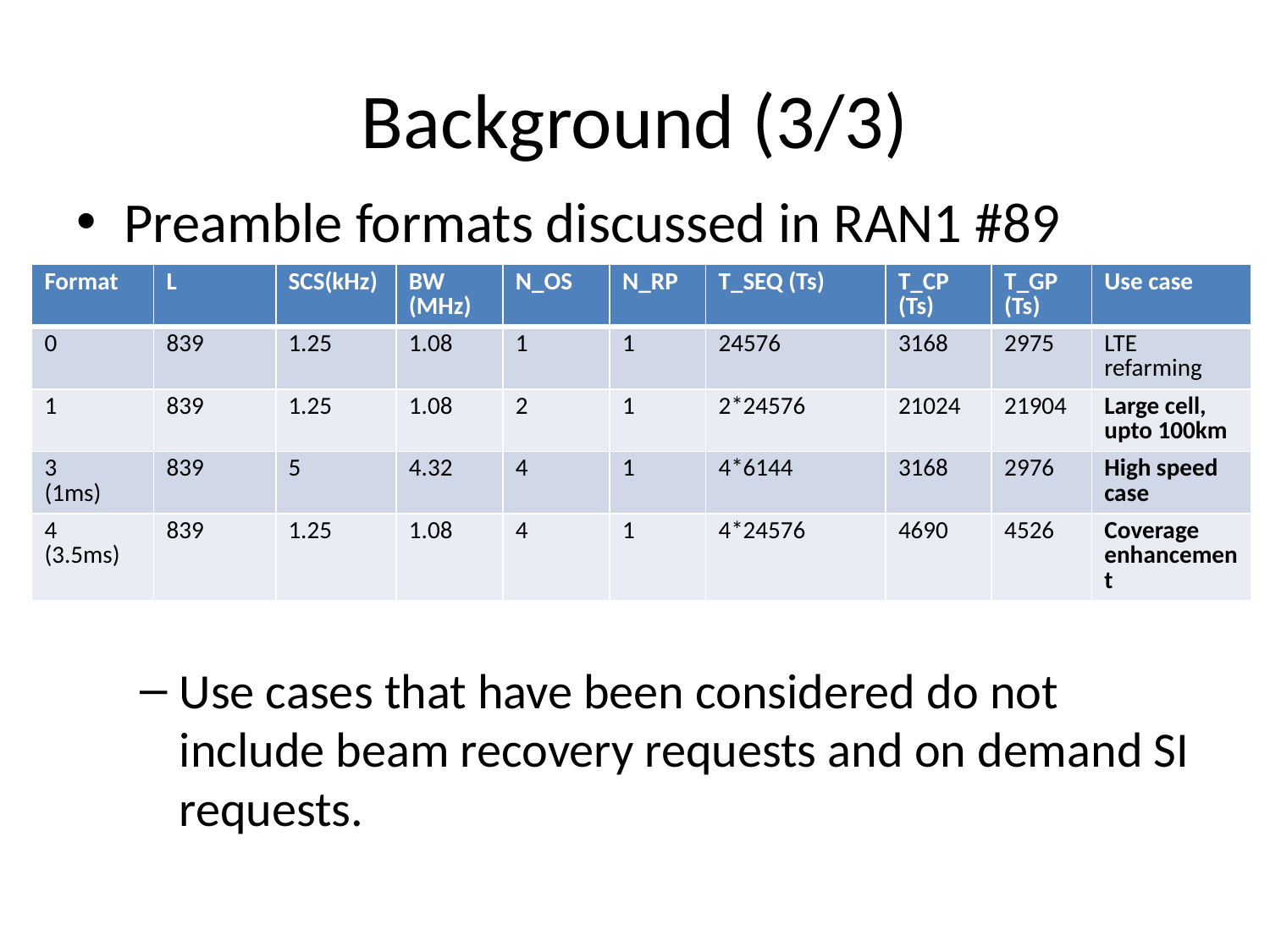

# Background (3/3)
Preamble formats discussed in RAN1 #89

Use cases that have been considered do not include beam recovery requests and on demand SI requests.
| Format | L | SCS(kHz) | BW (MHz) | N\_OS | N\_RP | T\_SEQ (Ts) | T\_CP (Ts) | T\_GP (Ts) | Use case |
| --- | --- | --- | --- | --- | --- | --- | --- | --- | --- |
| 0 | 839 | 1.25 | 1.08 | 1 | 1 | 24576 | 3168 | 2975 | LTE refarming |
| 1 | 839 | 1.25 | 1.08 | 2 | 1 | 2\*24576 | 21024 | 21904 | Large cell, upto 100km |
| 3 (1ms) | 839 | 5 | 4.32 | 4 | 1 | 4\*6144 | 3168 | 2976 | High speed case |
| 4 (3.5ms) | 839 | 1.25 | 1.08 | 4 | 1 | 4\*24576 | 4690 | 4526 | Coverage enhancement |